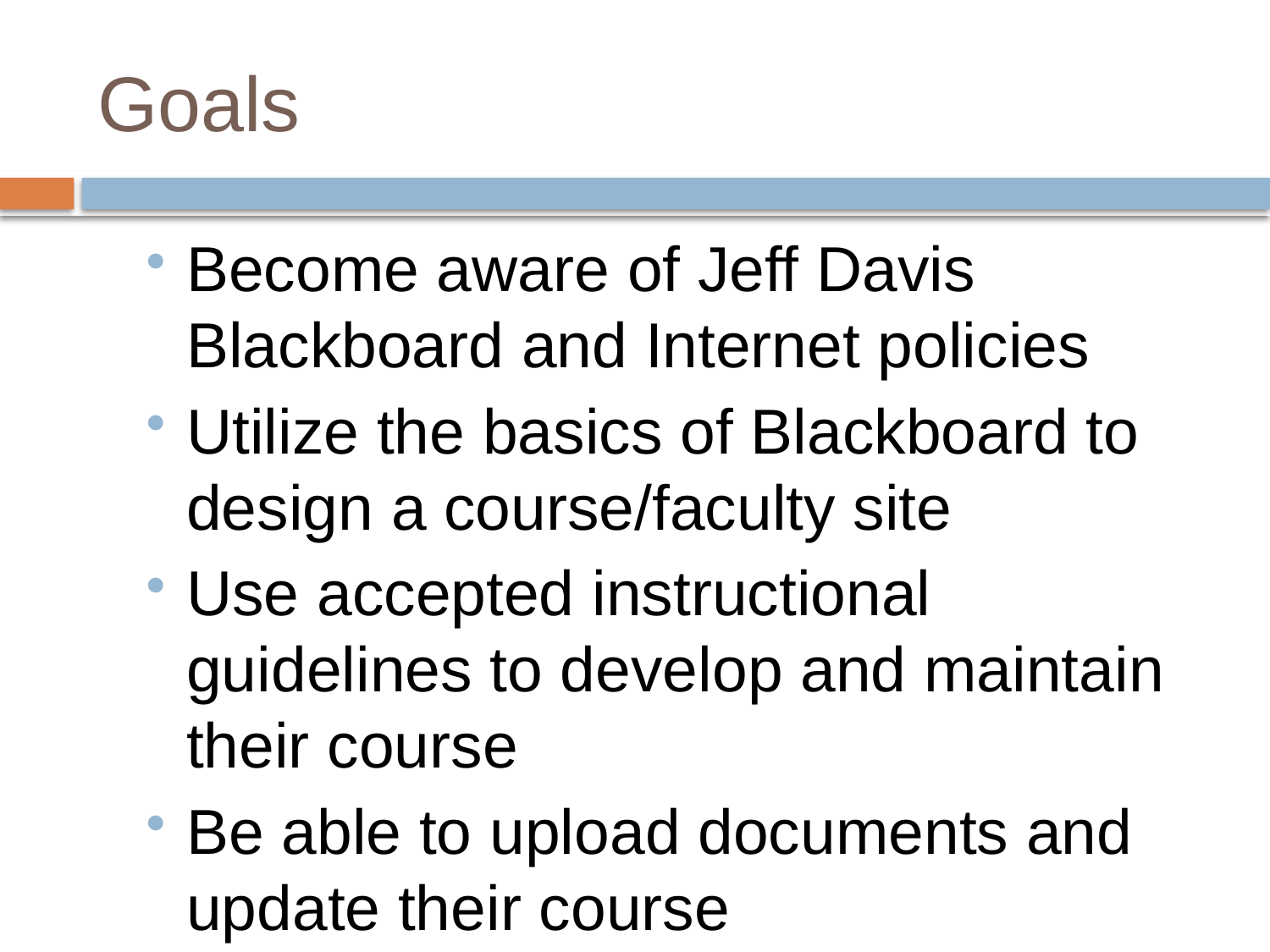

# Goals
Become aware of Jeff Davis Blackboard and Internet policies
Utilize the basics of Blackboard to design a course/faculty site
Use accepted instructional guidelines to develop and maintain their course
Be able to upload documents and update their course